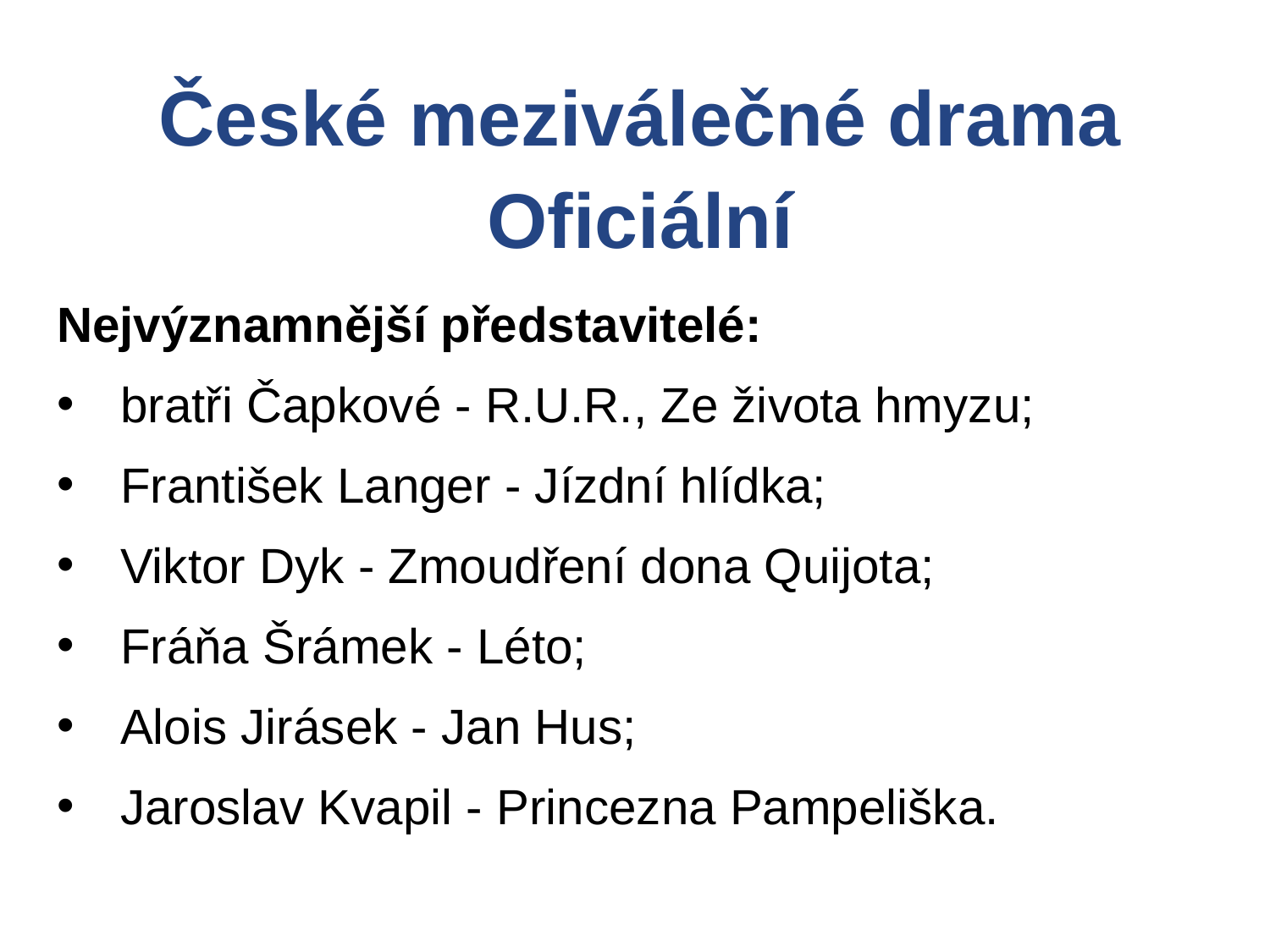

České meziválečné drama
Oficiální
Nejvýznamnější představitelé:
bratři Čapkové - R.U.R., Ze života hmyzu;
František Langer - Jízdní hlídka;
Viktor Dyk - Zmoudření dona Quijota;
Fráňa Šrámek - Léto;
Alois Jirásek - Jan Hus;
Jaroslav Kvapil - Princezna Pampeliška.